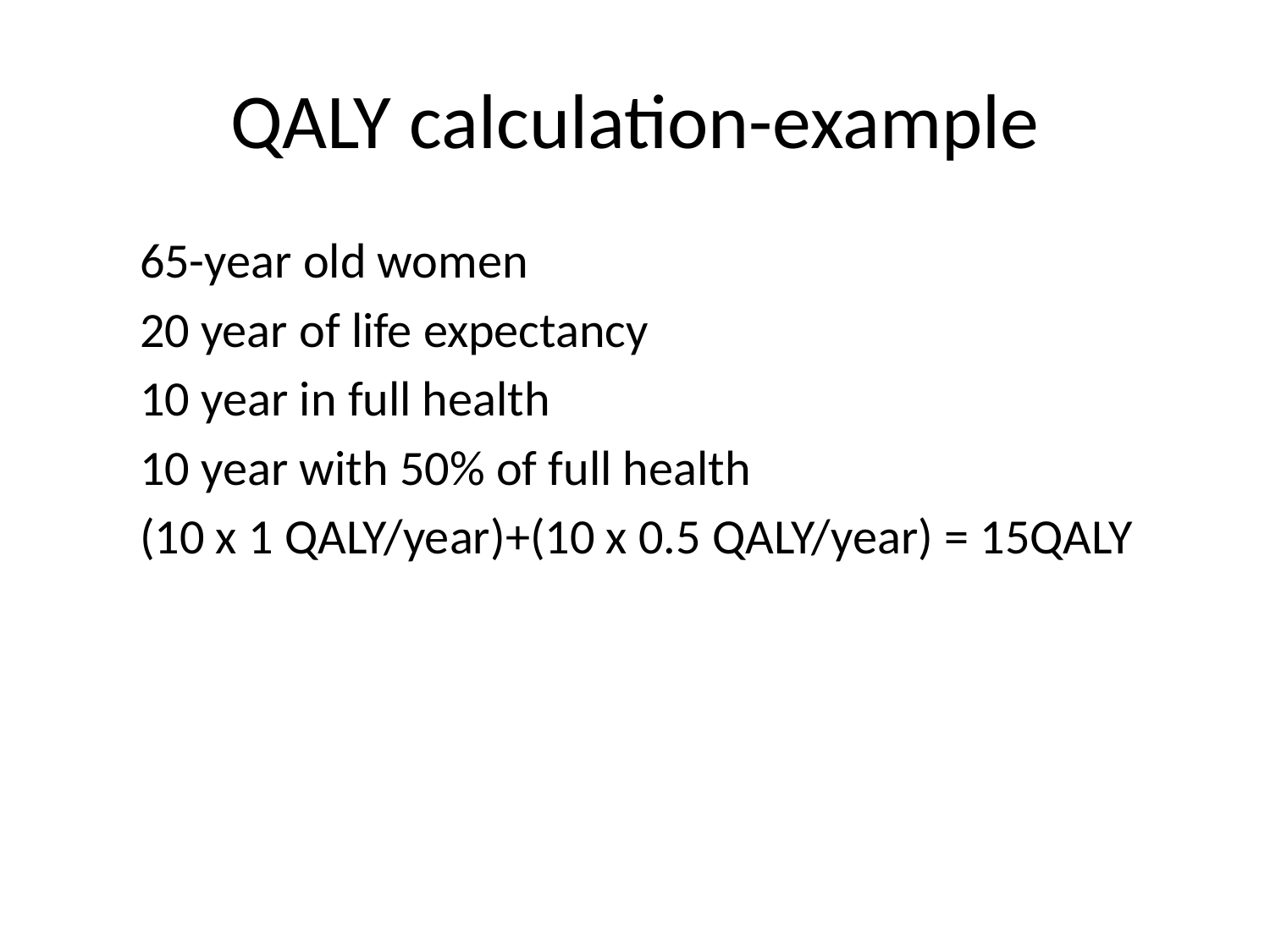

# QALY calculation-example
65-year old women
20 year of life expectancy
10 year in full health
10 year with 50% of full health
(10 x 1 QALY/year)+(10 x 0.5 QALY/year) = 15QALY